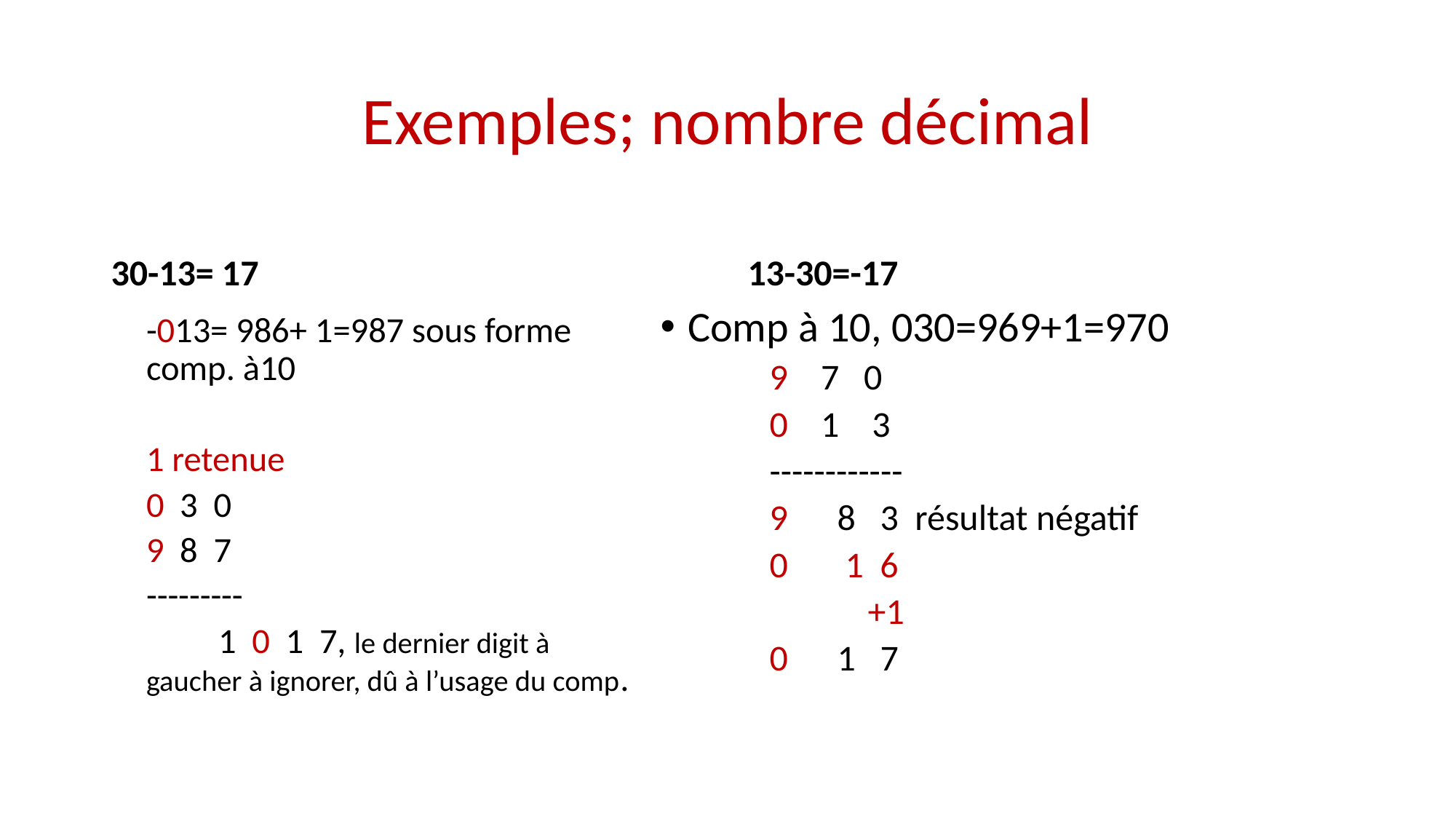

# Exemples; nombre décimal
30-13= 17
13-30=-17
Comp à 10, 030=969+1=970
9    7   0
0    1    3
------------
9      8   3  résultat négatif
0       1  6
            +1
0      1   7
-013= 986+ 1=987 sous forme comp. à10

		1 retenue
		0  3  0
		9  8  7
		---------
	         1  0  1  7, le dernier digit à gaucher à ignorer, dû à l’usage du comp.